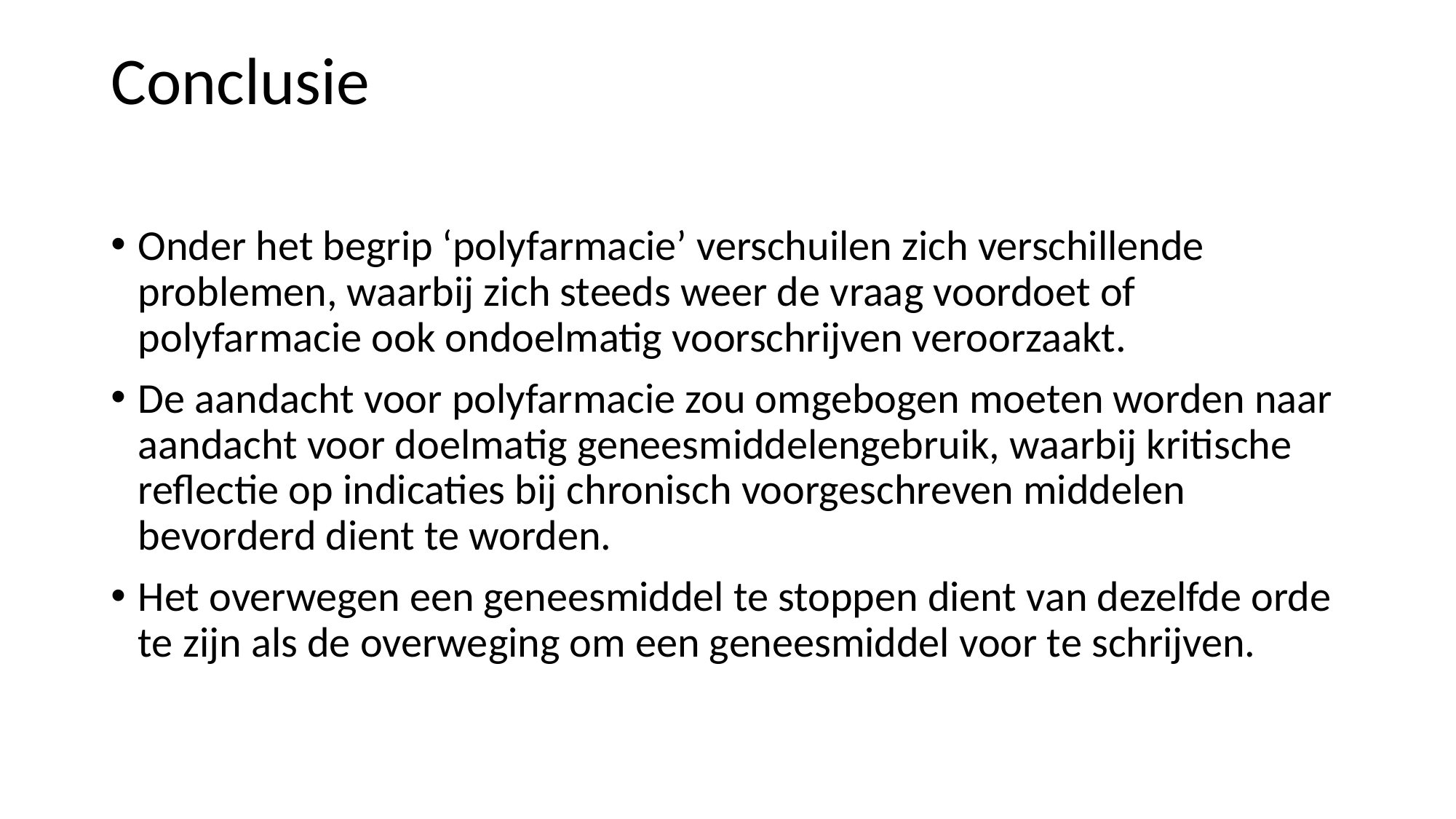

# Conclusie
Onder het begrip ‘polyfarmacie’ verschuilen zich verschillende problemen, waarbij zich steeds weer de vraag voordoet of polyfarmacie ook ondoelmatig voorschrijven veroorzaakt.
De aandacht voor polyfarmacie zou omgebogen moeten worden naar aandacht voor doelmatig geneesmiddelengebruik, waarbij kritische reflectie op indicaties bij chronisch voorgeschreven middelen bevorderd dient te worden.
Het overwegen een geneesmiddel te stoppen dient van dezelfde orde te zijn als de overweging om een geneesmiddel voor te schrijven.